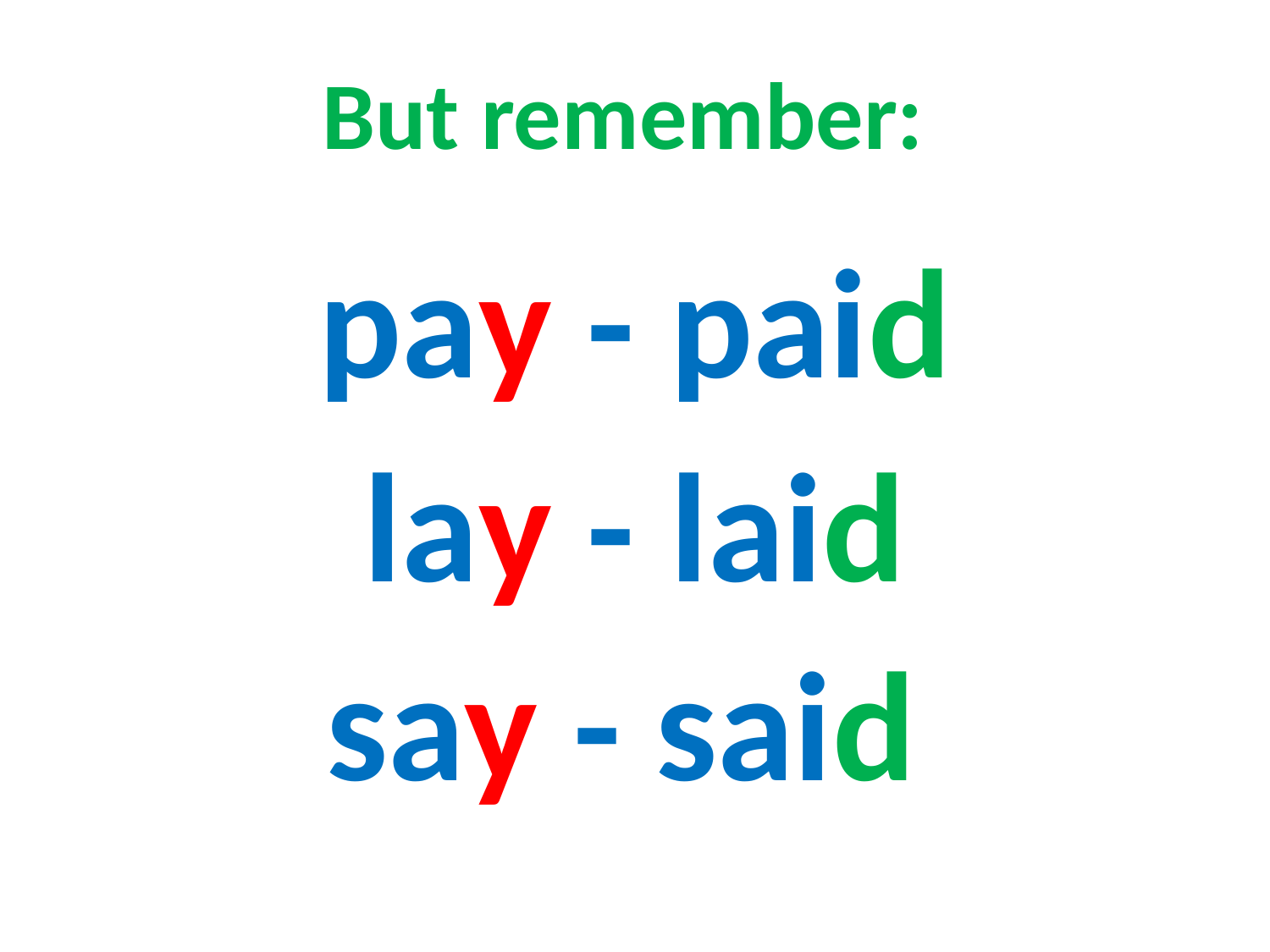

But remember:
pay - paid
lay - laid
say - said